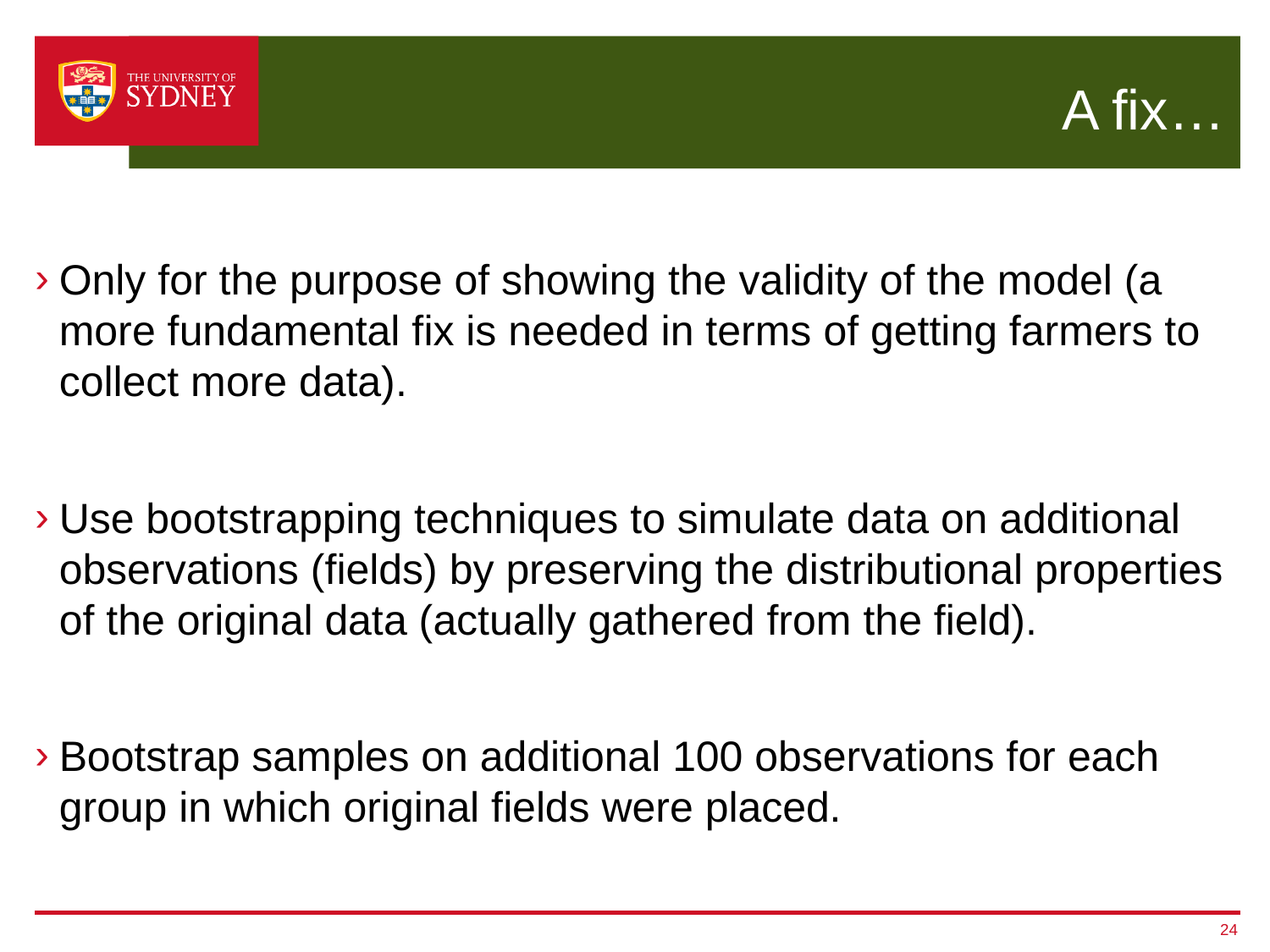

# A fix…
Only for the purpose of showing the validity of the model (a more fundamental fix is needed in terms of getting farmers to collect more data).

Use bootstrapping techniques to simulate data on additional observations (fields) by preserving the distributional properties of the original data (actually gathered from the field).

Bootstrap samples on additional 100 observations for each group in which original fields were placed.
24